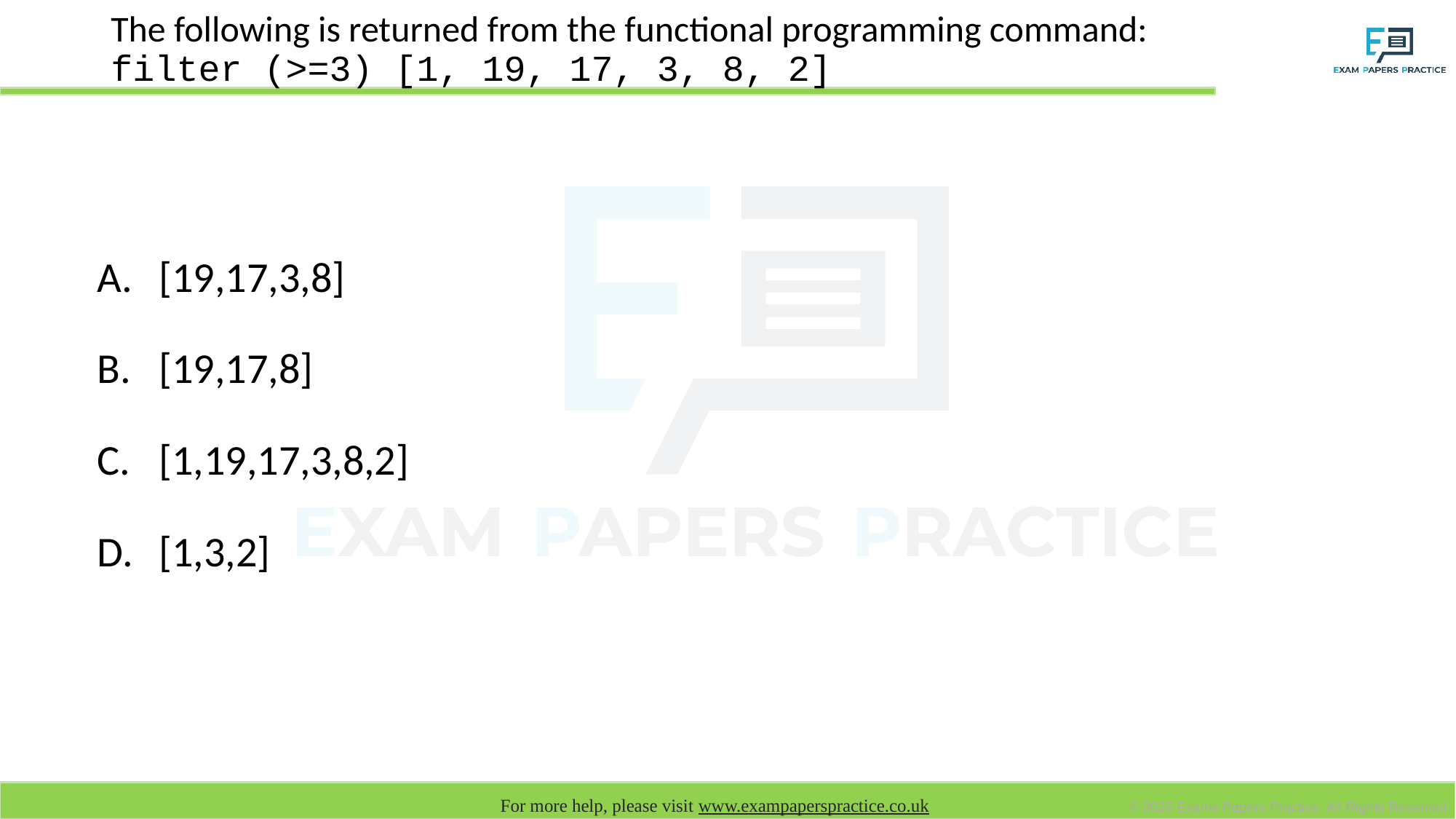

# The following is returned from the functional programming command: filter (>=3) [1, 19, 17, 3, 8, 2]
[19,17,3,8]
[19,17,8]
[1,19,17,3,8,2]
[1,3,2]